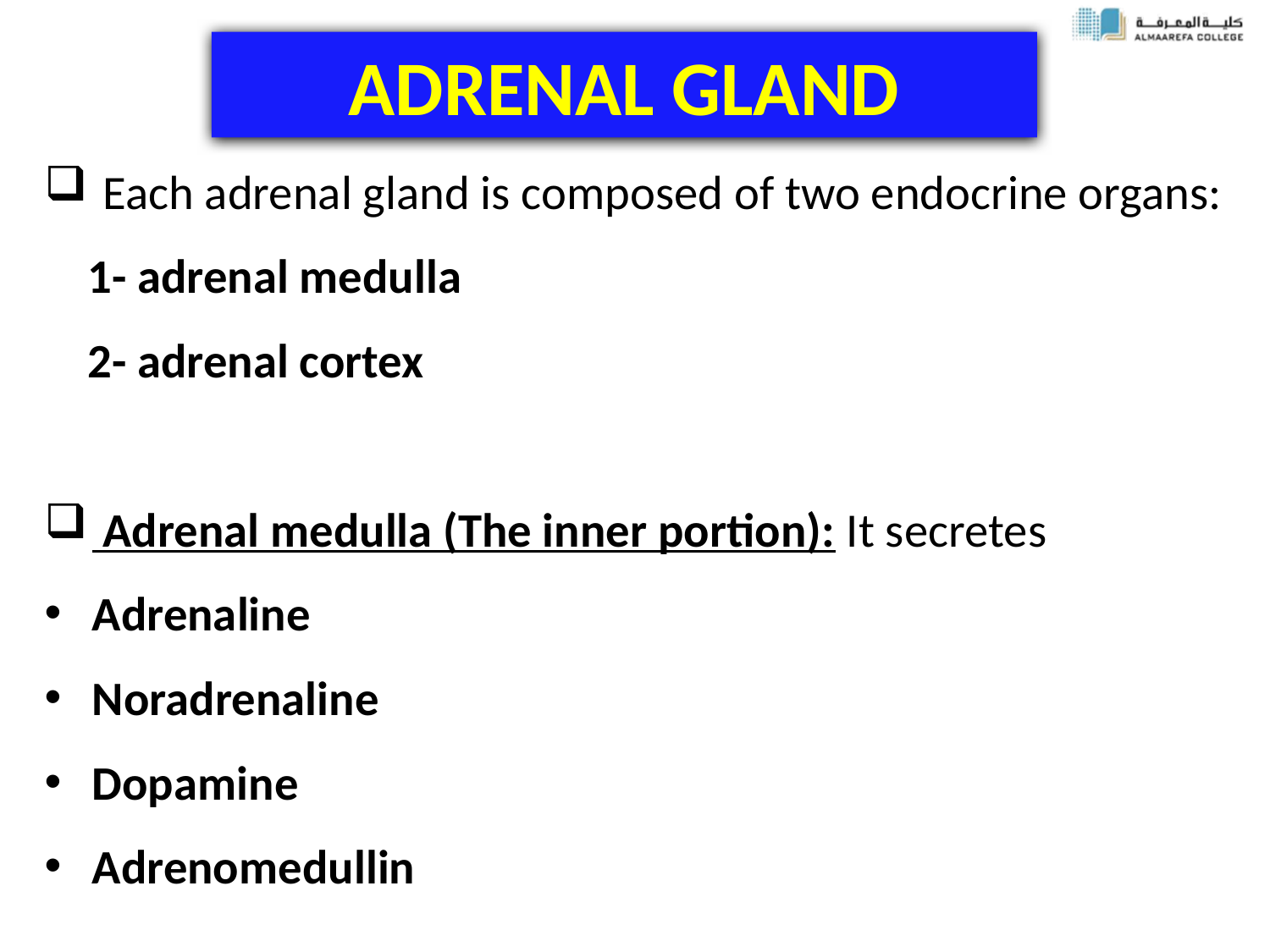

# ADRENAL GLAND
 Each adrenal gland is composed of two endocrine organs:
    1- adrenal medulla
    2- adrenal cortex

 Adrenal medulla (The inner portion): It secretes
Adrenaline
Noradrenaline
Dopamine
Adrenomedullin